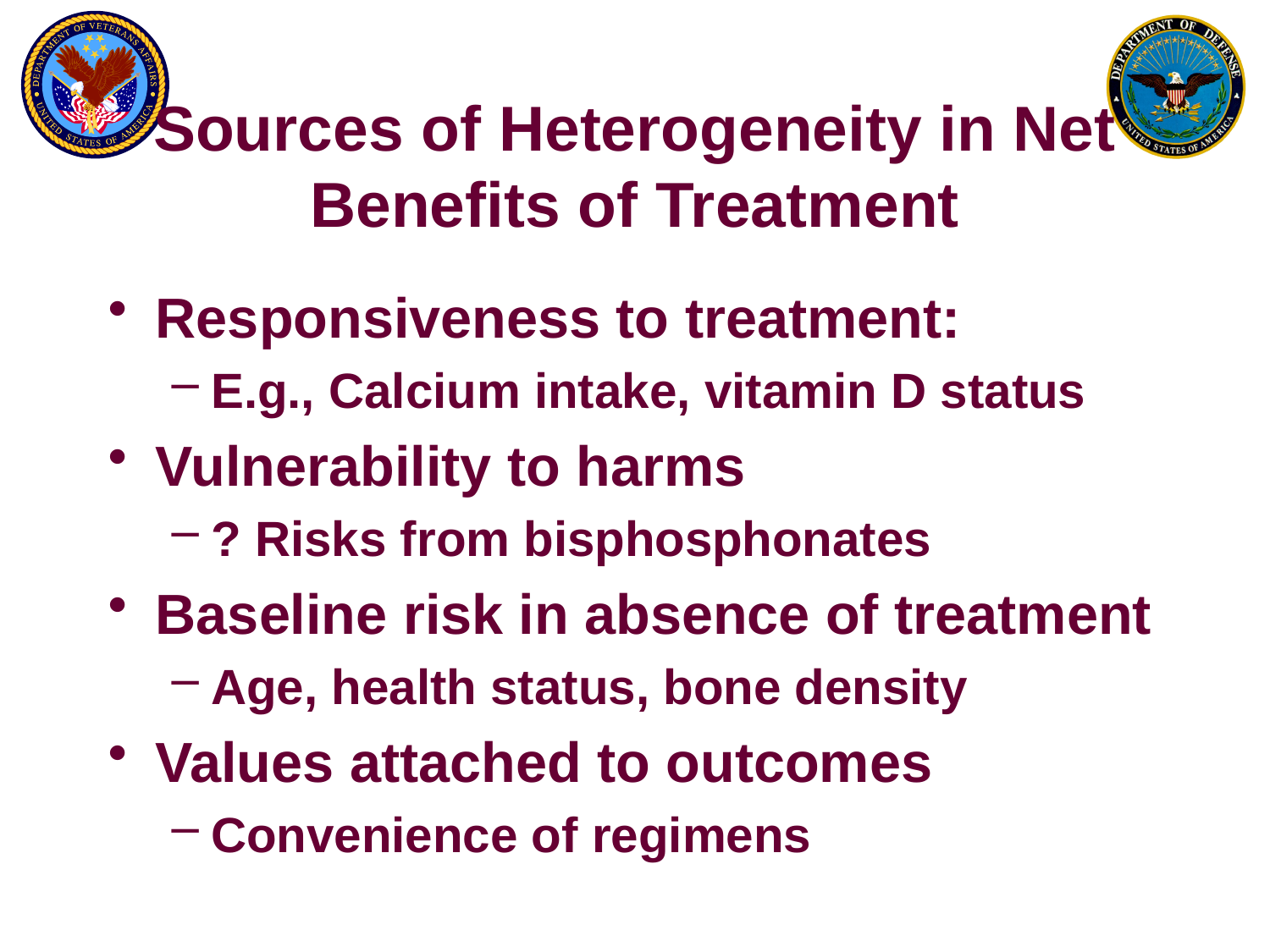

# Sources of Heterogeneity in Net Benefits of Treatment
Responsiveness to treatment:
E.g., Calcium intake, vitamin D status
Vulnerability to harms
? Risks from bisphosphonates
Baseline risk in absence of treatment
Age, health status, bone density
Values attached to outcomes
Convenience of regimens